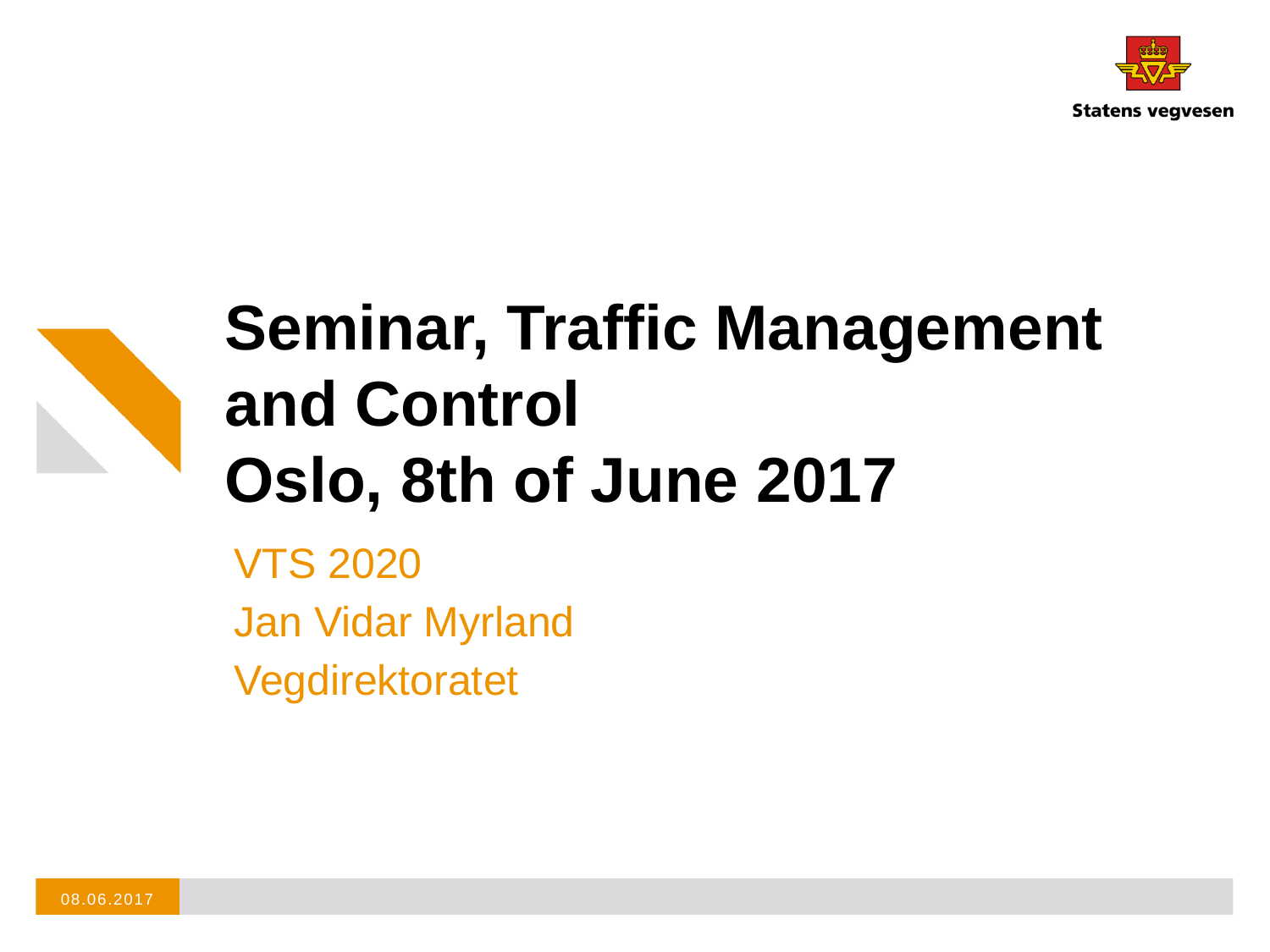

# Seminar, Traffic Management and Control Oslo, 8th of June 2017
VTS 2020
Jan Vidar Myrland
Vegdirektoratet
08.06.2017